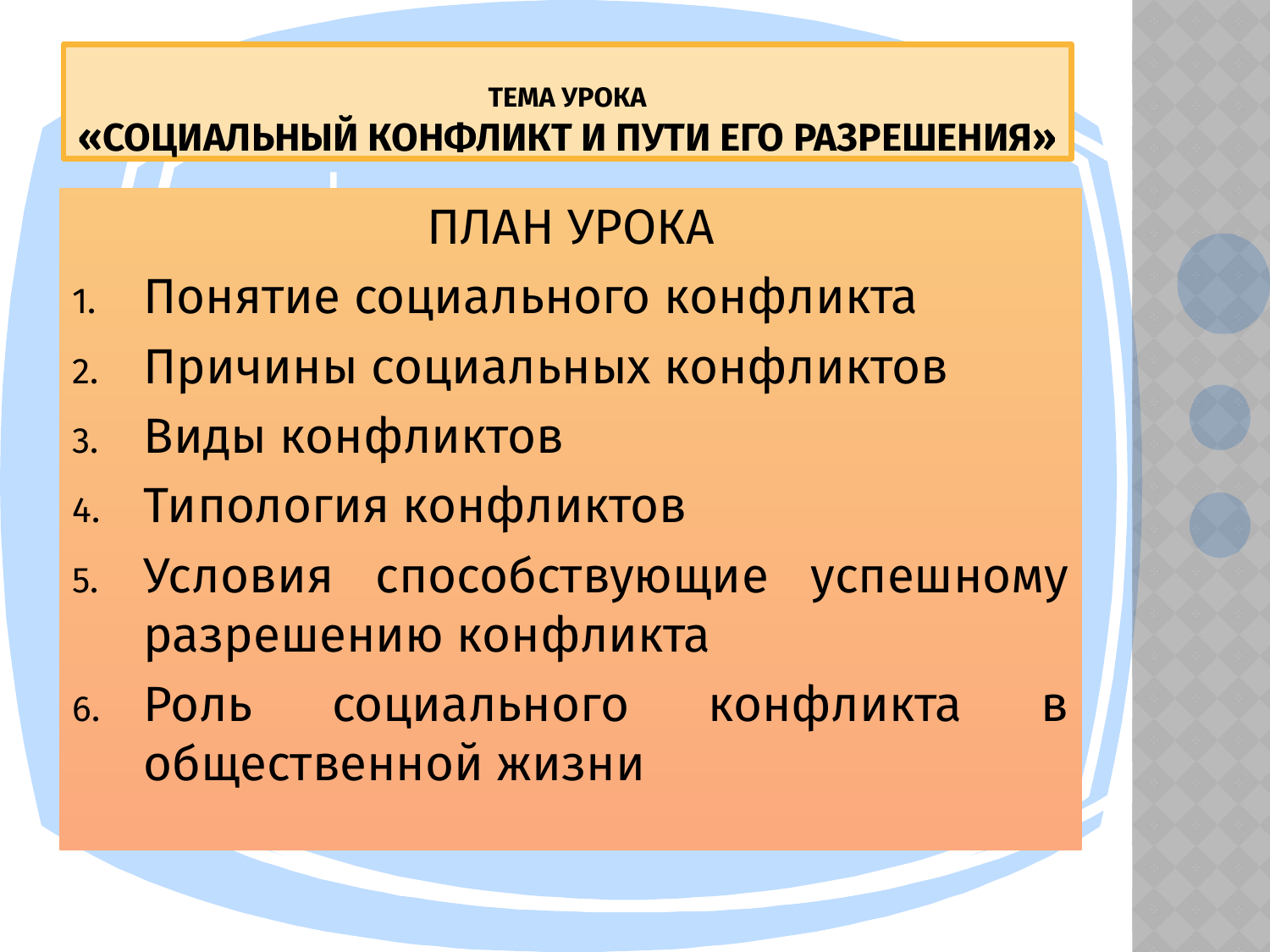

# Тема урока «Социальный конфликт и пути его разрешения»
ПЛАН УРОКА
Понятие социального конфликта
Причины социальных конфликтов
Виды конфликтов
Типология конфликтов
Условия способствующие успешному разрешению конфликта
Роль социального конфликта в общественной жизни